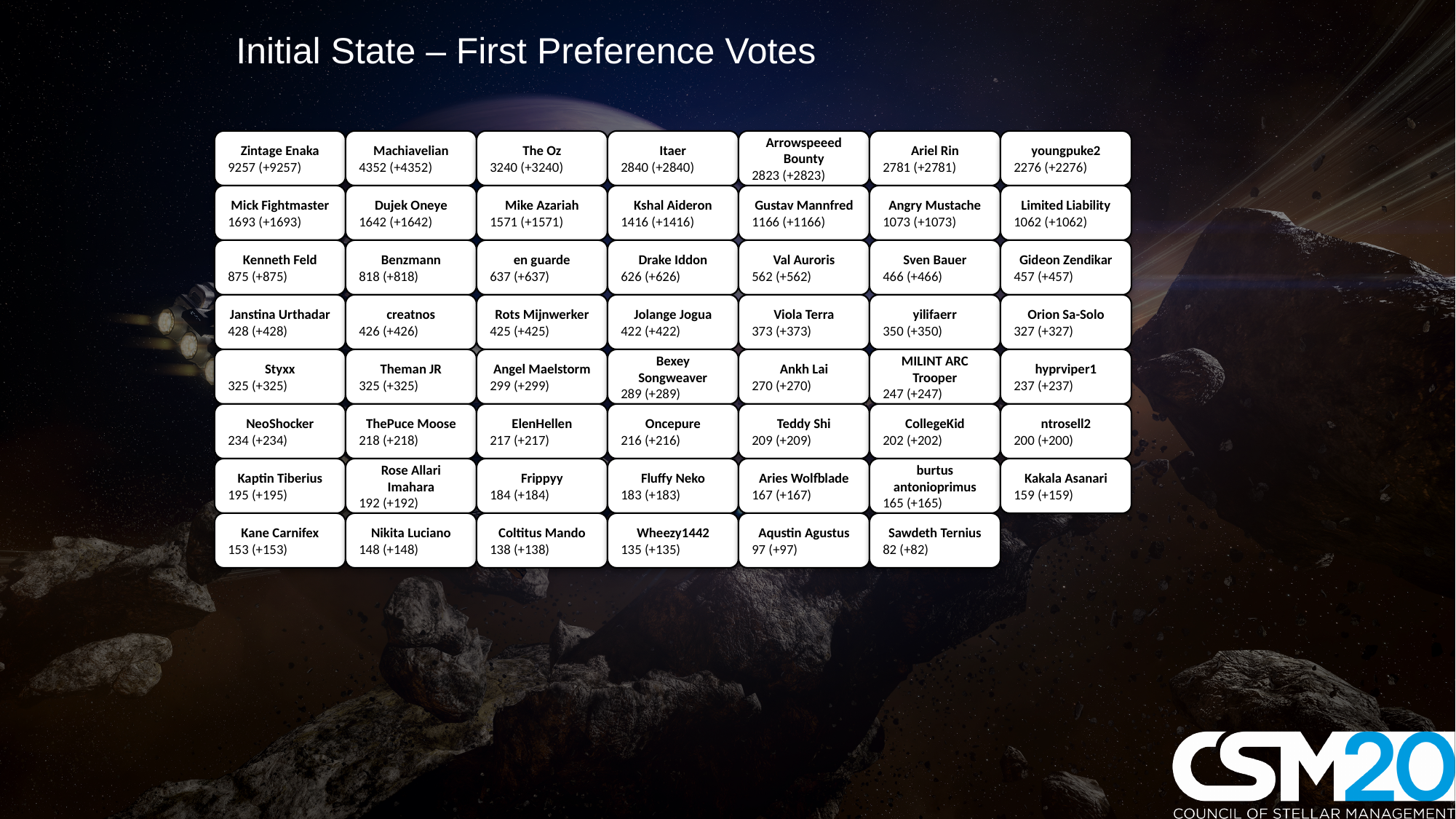

Initial State – First Preference Votes
Zintage Enaka
9257 (+9257)
Machiavelian
4352 (+4352)
The Oz
3240 (+3240)
Itaer
2840 (+2840)
Arrowspeeed Bounty
2823 (+2823)
Ariel Rin
2781 (+2781)
youngpuke2
2276 (+2276)
Mick Fightmaster
1693 (+1693)
Dujek Oneye
1642 (+1642)
Mike Azariah
1571 (+1571)
Kshal Aideron
1416 (+1416)
Gustav Mannfred
1166 (+1166)
Angry Mustache
1073 (+1073)
Limited Liability
1062 (+1062)
Kenneth Feld
875 (+875)
Benzmann
818 (+818)
en guarde
637 (+637)
Drake Iddon
626 (+626)
Val Auroris
562 (+562)
Sven Bauer
466 (+466)
Gideon Zendikar
457 (+457)
Janstina Urthadar
428 (+428)
creatnos
426 (+426)
Rots Mijnwerker
425 (+425)
Jolange Jogua
422 (+422)
Viola Terra
373 (+373)
yilifaerr
350 (+350)
Orion Sa-Solo
327 (+327)

Styxx
325 (+325)
Theman JR
325 (+325)
Angel Maelstorm
299 (+299)
Bexey Songweaver
289 (+289)
Ankh Lai
270 (+270)
MILINT ARC Trooper
247 (+247)
hyprviper1
237 (+237)
NeoShocker
234 (+234)
ThePuce Moose
218 (+218)
ElenHellen
217 (+217)
Oncepure
216 (+216)
Teddy Shi
209 (+209)
CollegeKid
202 (+202)
ntrosell2
200 (+200)
Kaptin Tiberius
195 (+195)
Rose Allari Imahara
192 (+192)
Frippyy
184 (+184)
Fluffy Neko
183 (+183)
Aries Wolfblade
167 (+167)
burtus antonioprimus
165 (+165)
Kakala Asanari
159 (+159)
Kane Carnifex
153 (+153)
Nikita Luciano
148 (+148)
Coltitus Mando
138 (+138)
Wheezy1442
135 (+135)
Aqustin Agustus
97 (+97)
Sawdeth Ternius
82 (+82)
#